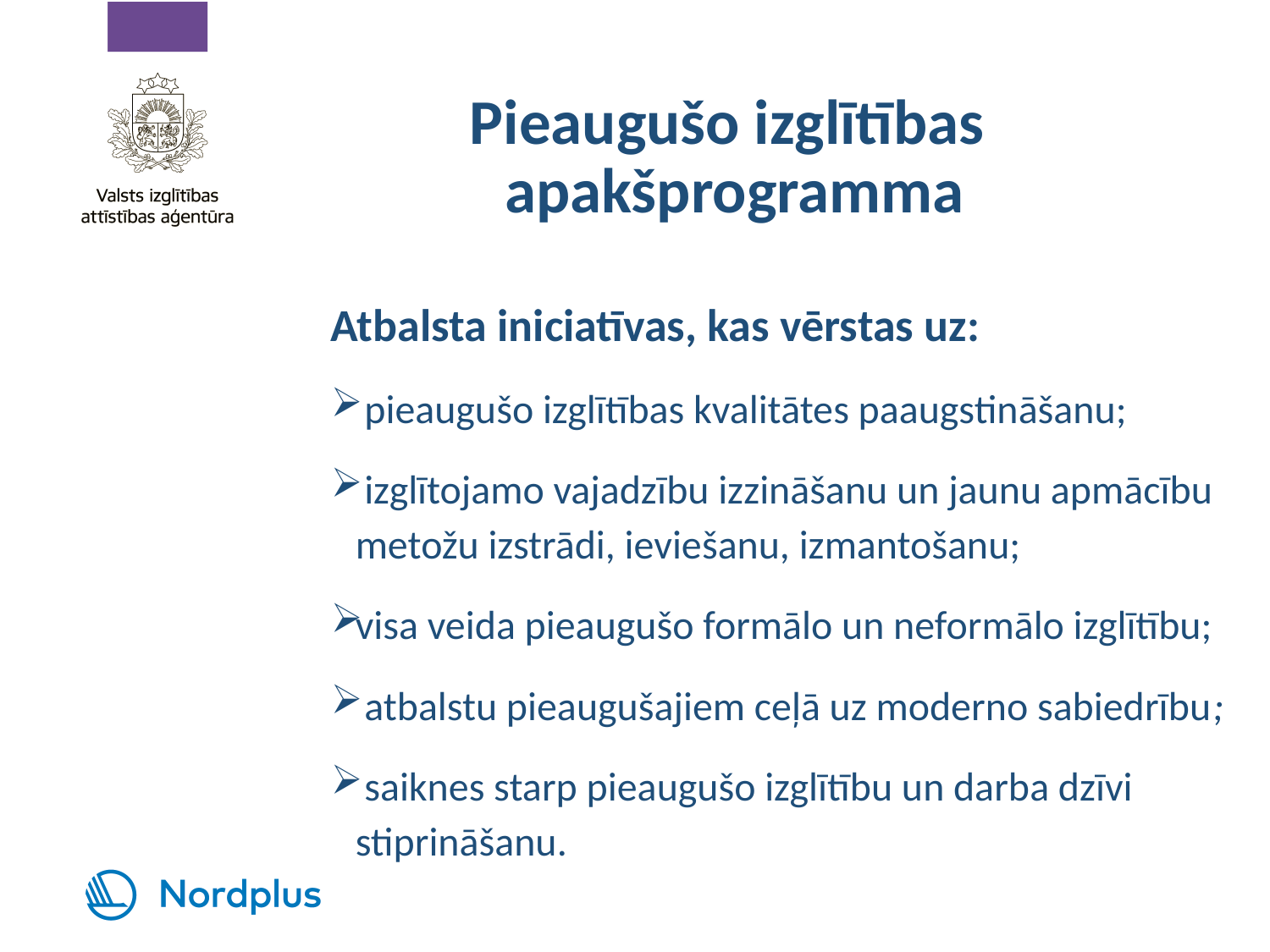

# Pieaugušo izglītības apakšprogramma
Atbalsta iniciatīvas, kas vērstas uz:
 pieaugušo izglītības kvalitātes paaugstināšanu;
 izglītojamo vajadzību izzināšanu un jaunu apmācību metožu izstrādi, ieviešanu, izmantošanu;
visa veida pieaugušo formālo un neformālo izglītību;
 atbalstu pieaugušajiem ceļā uz moderno sabiedrību;
 saiknes starp pieaugušo izglītību un darba dzīvi stiprināšanu.